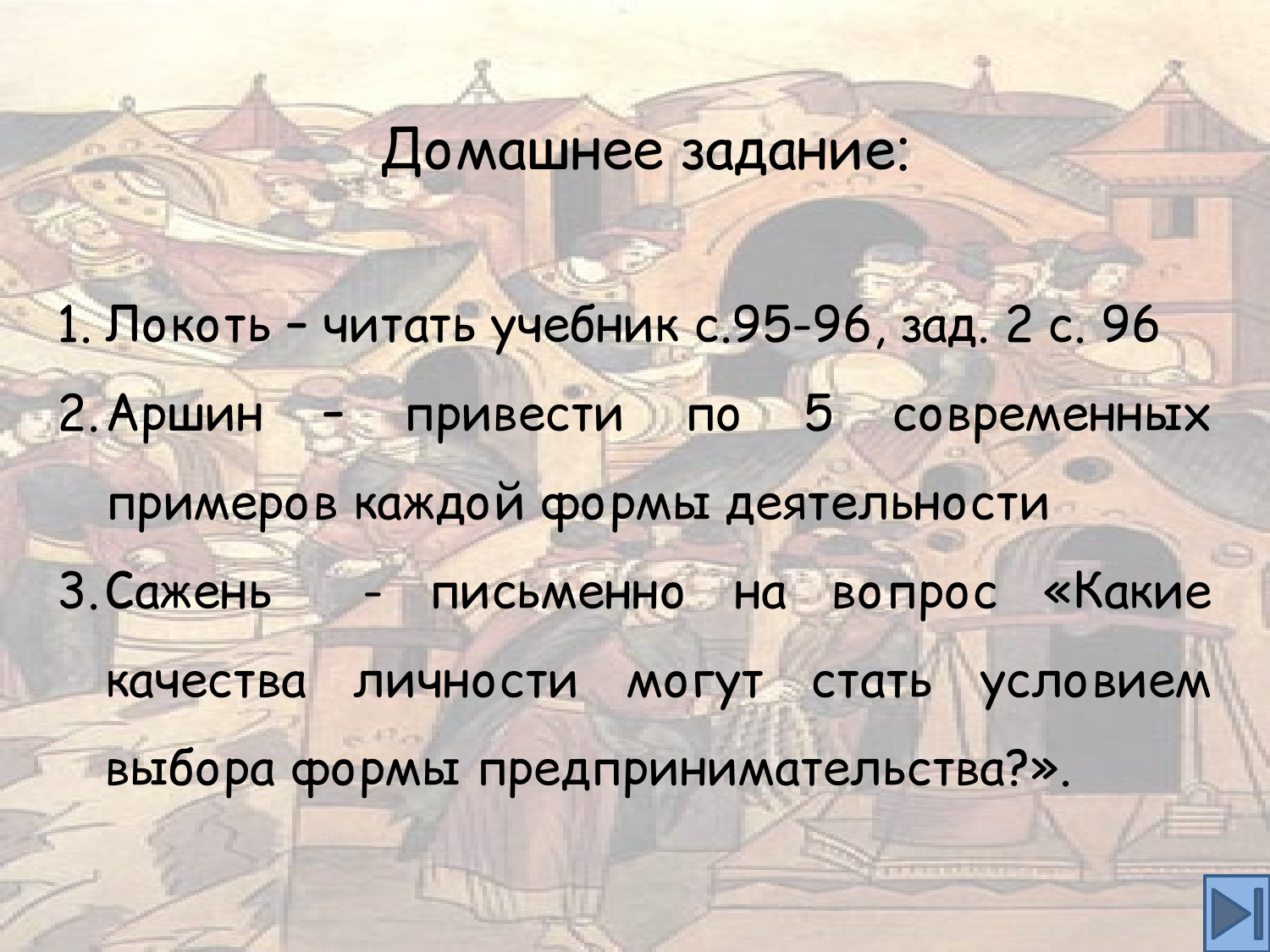

Домашнее задание:
Локоть – читать учебник с.95-96, зад. 2 с. 96
Аршин – привести по 5 современных примеров каждой формы деятельности
Сажень  - письменно на вопрос «Какие качества личности могут стать условием выбора формы предпринимательства?».